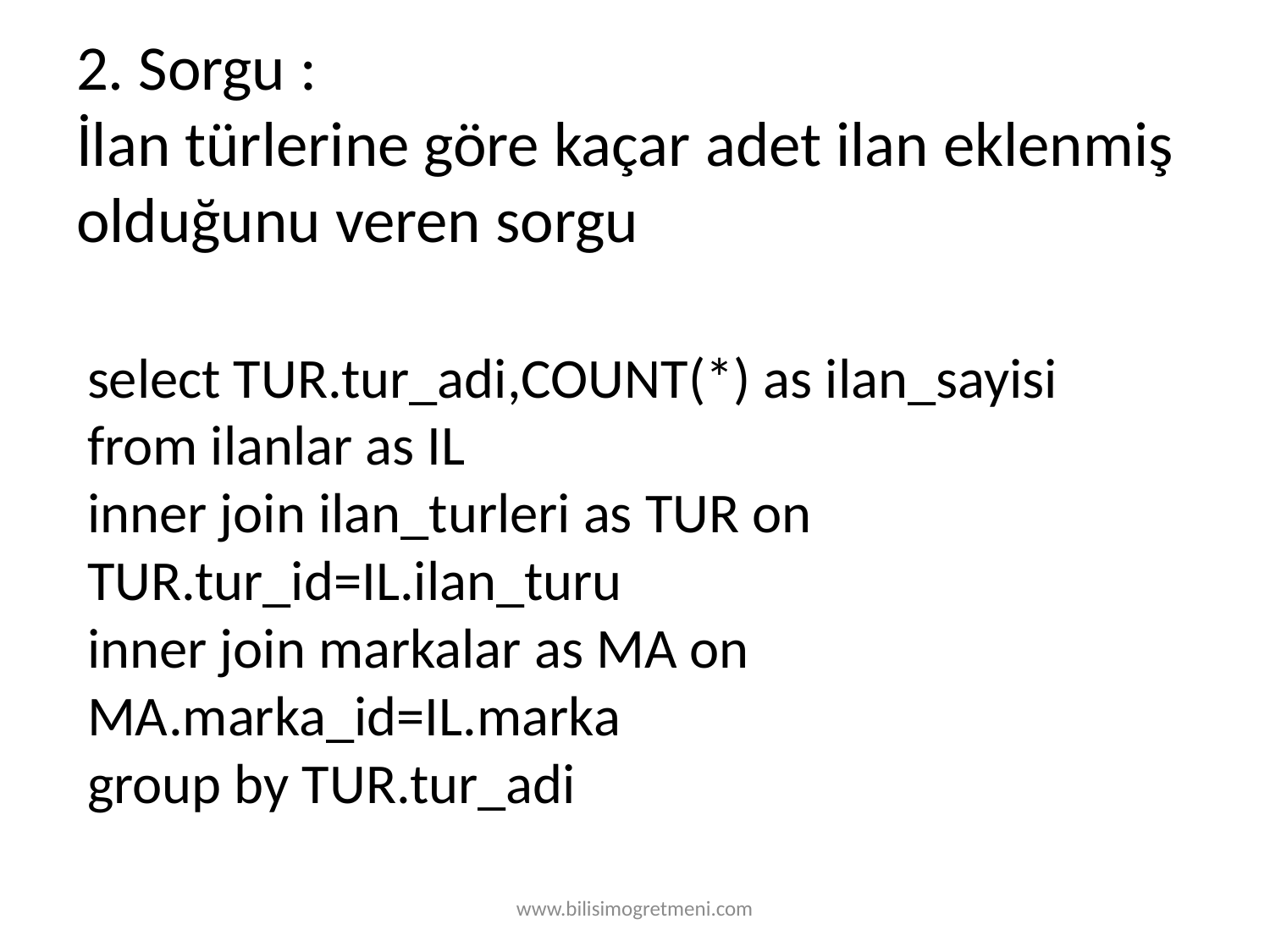

# 2. Sorgu : İlan türlerine göre kaçar adet ilan eklenmiş olduğunu veren sorgu
select TUR.tur_adi,COUNT(*) as ilan_sayisi from ilanlar as IL
inner join ilan_turleri as TUR on TUR.tur_id=IL.ilan_turu
inner join markalar as MA on MA.marka_id=IL.marka
group by TUR.tur_adi
www.bilisimogretmeni.com